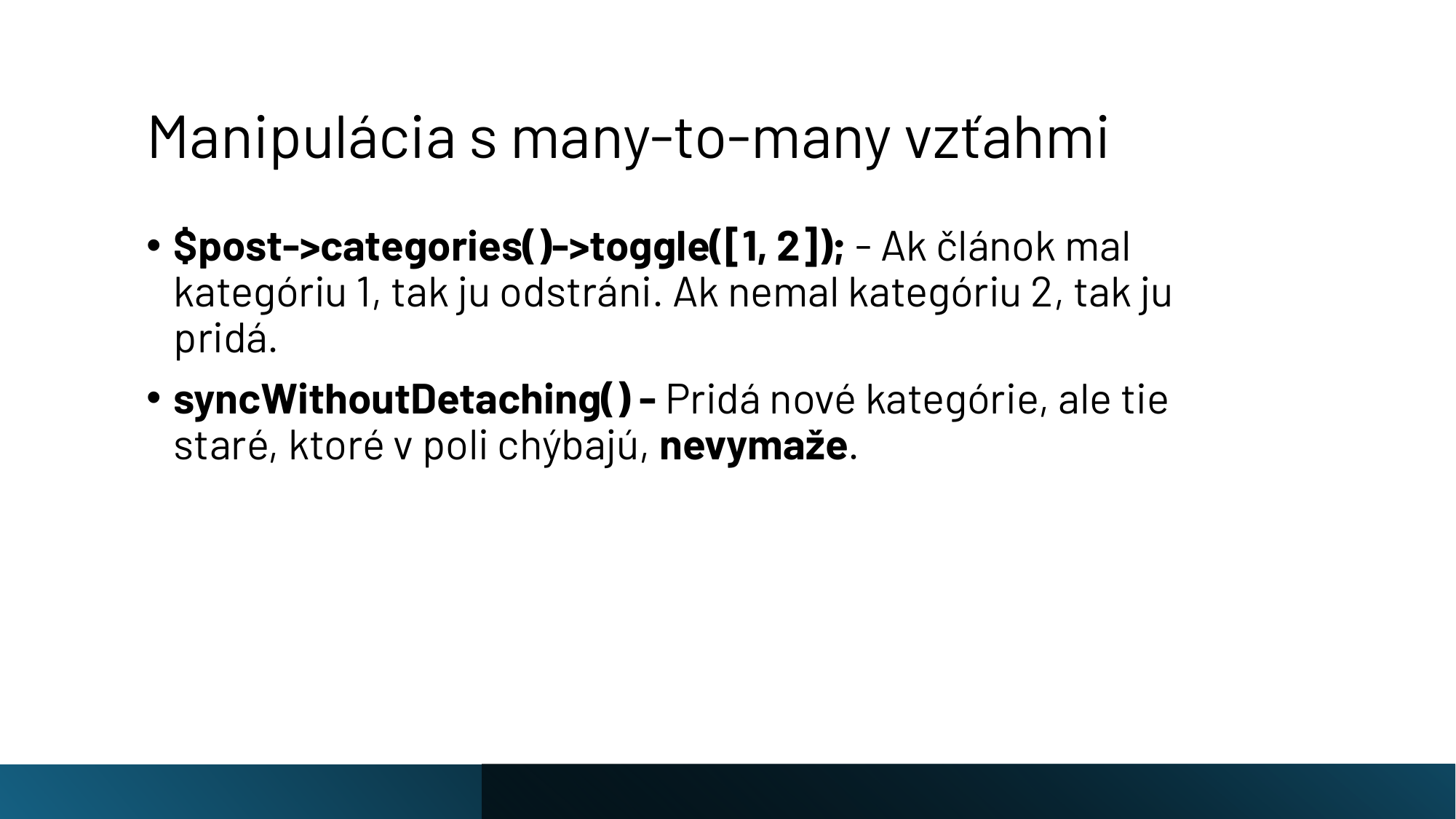

# Manipulácia s many-to-many vzťahmi
$post->categories()->toggle([1, 2]); - Ak článok mal kategóriu 1, tak ju odstráni. Ak nemal kategóriu 2, tak ju pridá.
syncWithoutDetaching() - Pridá nové kategórie, ale tie staré, ktoré v poli chýbajú, nevymaže.